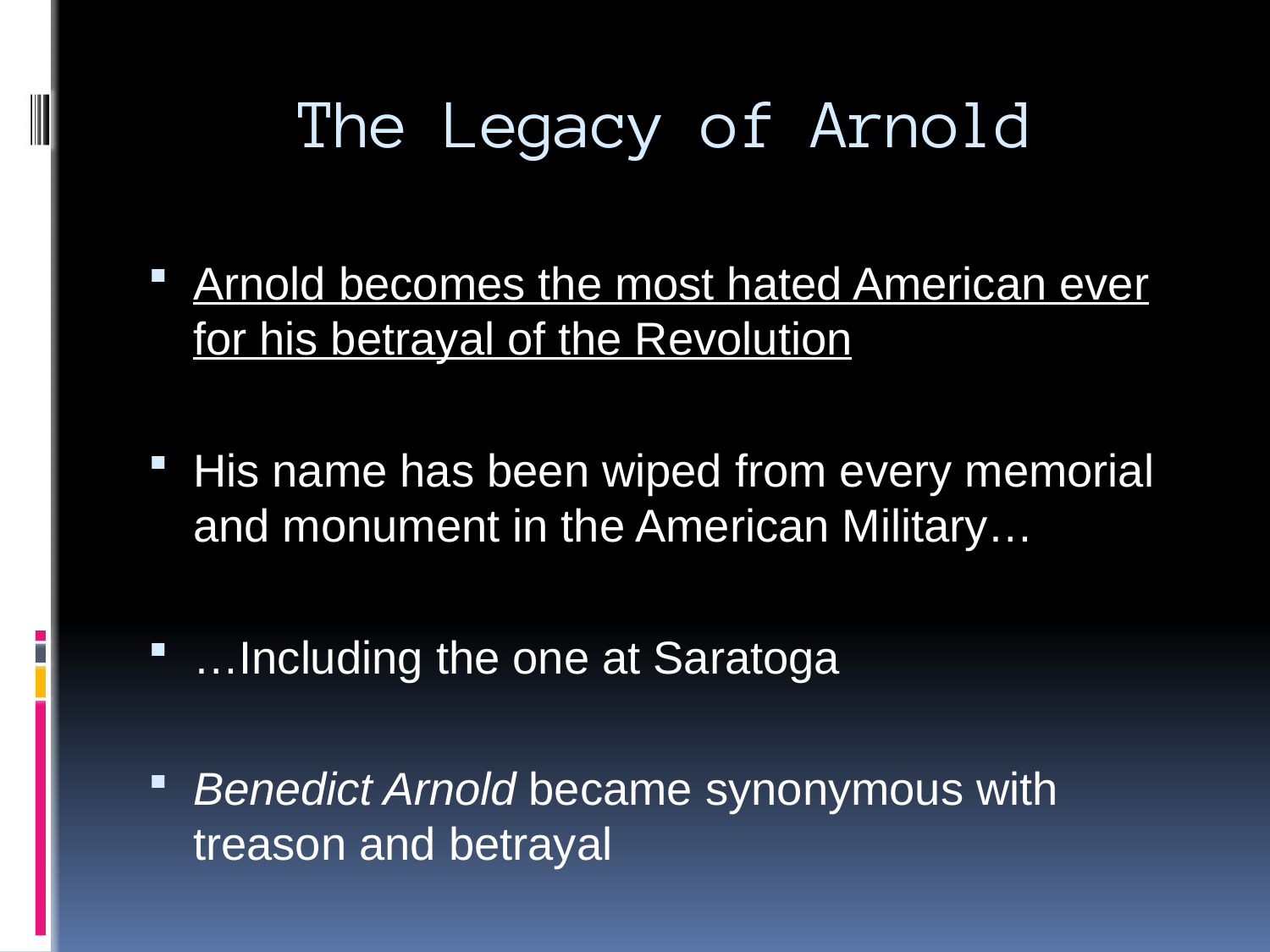

# The Legacy of Arnold
Arnold becomes the most hated American ever for his betrayal of the Revolution

His name has been wiped from every memorial and monument in the American Military…

…Including the one at Saratoga

Benedict Arnold became synonymous with treason and betrayal